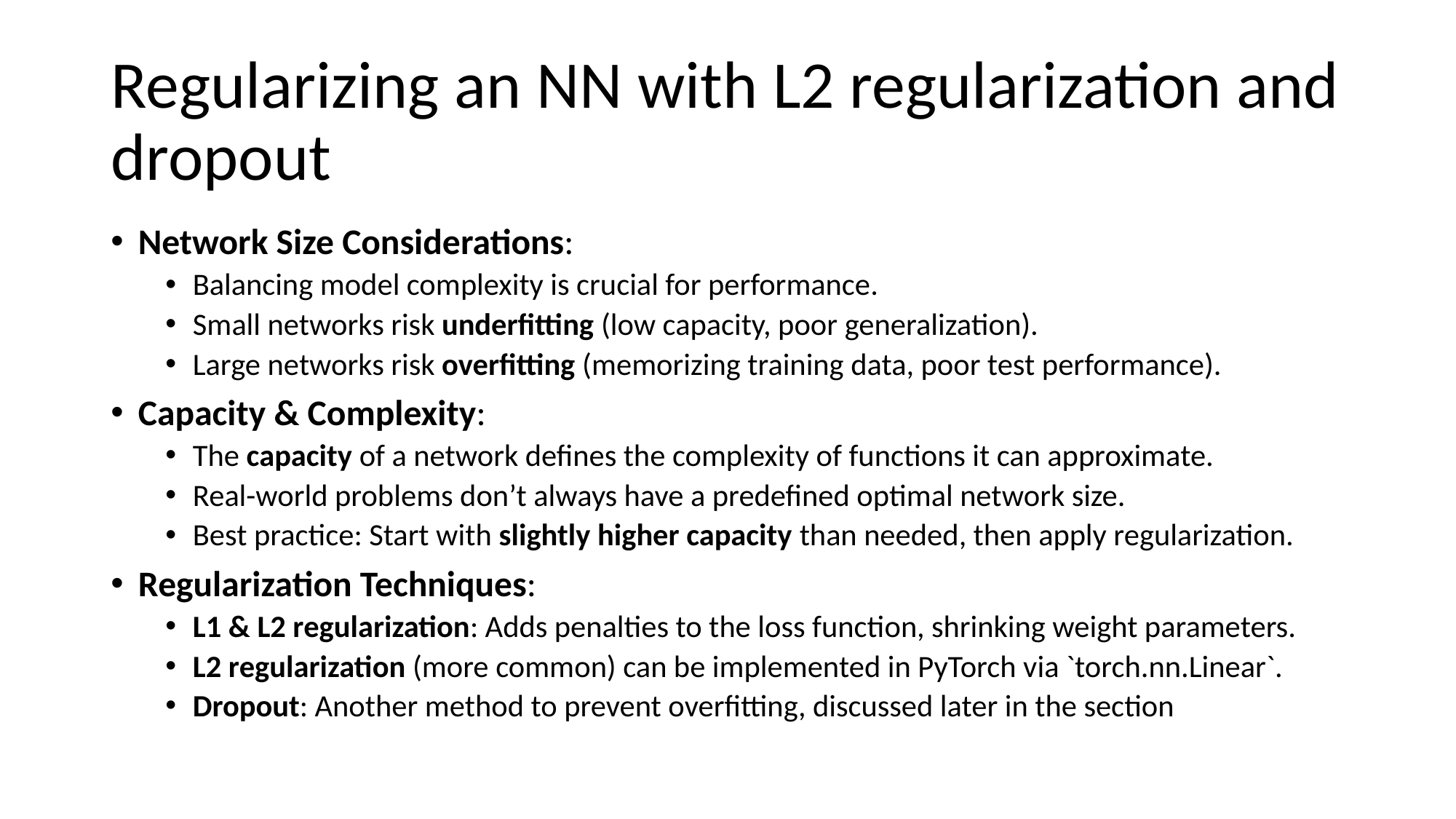

# Regularizing an NN with L2 regularization and dropout
Network Size Considerations:
Balancing model complexity is crucial for performance.
Small networks risk underfitting (low capacity, poor generalization).
Large networks risk overfitting (memorizing training data, poor test performance).
Capacity & Complexity:
The capacity of a network defines the complexity of functions it can approximate.
Real-world problems don’t always have a predefined optimal network size.
Best practice: Start with slightly higher capacity than needed, then apply regularization.
Regularization Techniques:
L1 & L2 regularization: Adds penalties to the loss function, shrinking weight parameters.
L2 regularization (more common) can be implemented in PyTorch via `torch.nn.Linear`.
Dropout: Another method to prevent overfitting, discussed later in the section